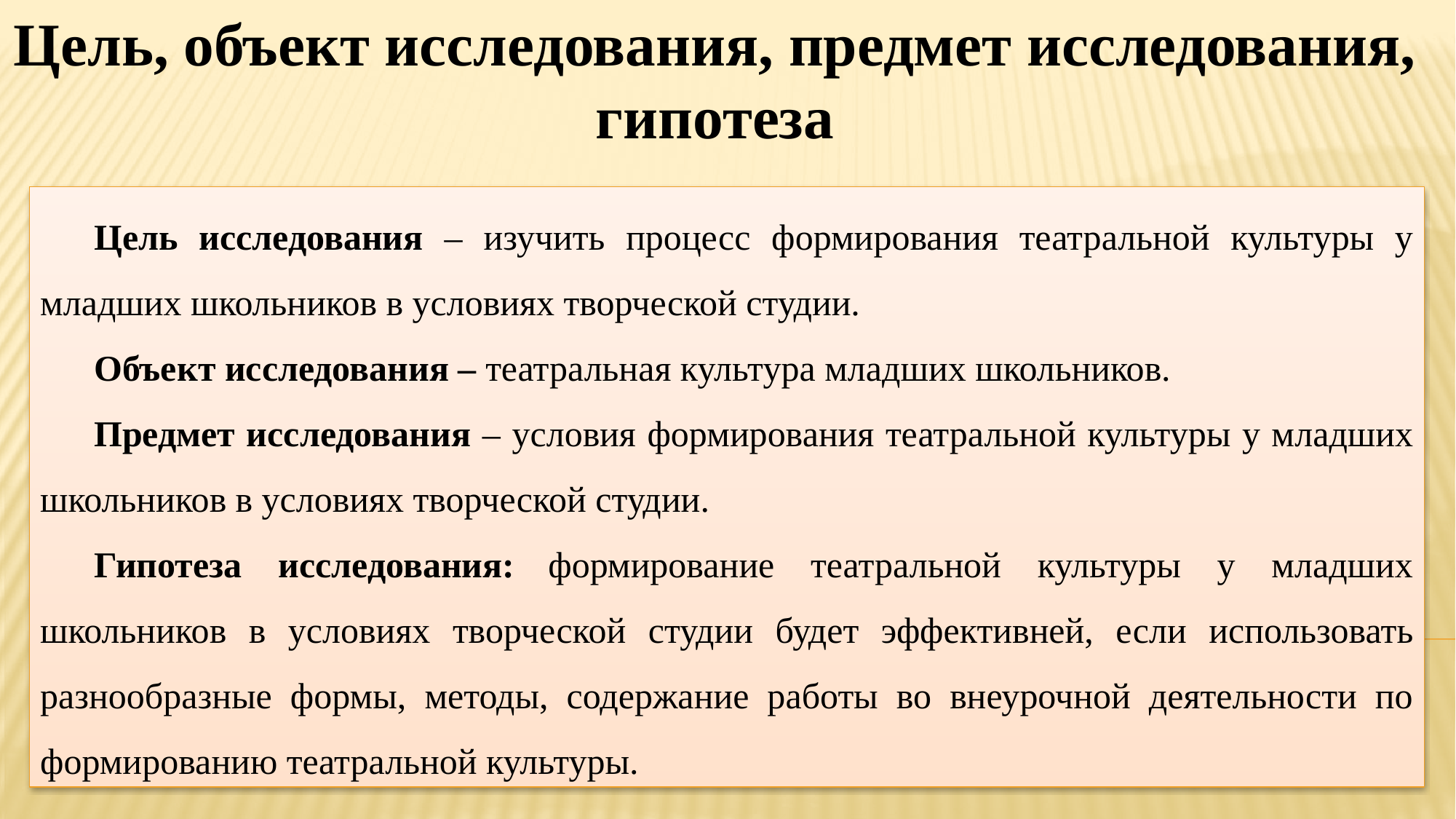

Цель, объект исследования, предмет исследования, гипотеза
Цель исследования – изучить процесс формирования театральной культуры у младших школьников в условиях творческой студии.
Объект исследования – театральная культура младших школьников.
Предмет исследования – условия формирования театральной культуры у младших школьников в условиях творческой студии.
Гипотеза исследования: формирование театральной культуры у младших школьников в условиях творческой студии будет эффективней, если использовать разнообразные формы, методы, содержание работы во внеурочной деятельности по формированию театральной культуры.